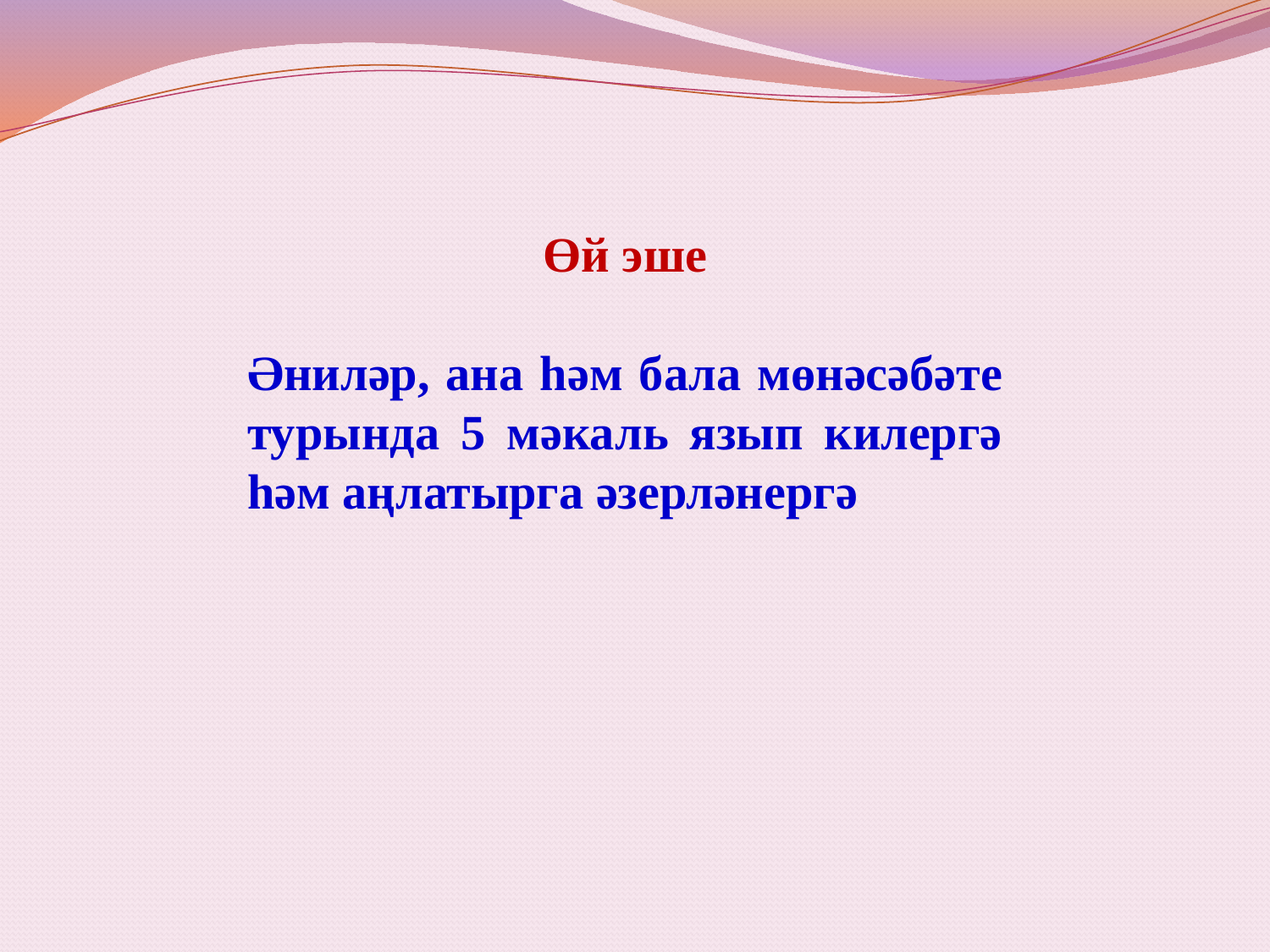

Өй эше

Әниләр, ана һәм бала мөнәсәбәте турында 5 мәкаль язып килергә һәм аңлатырга әзерләнергә